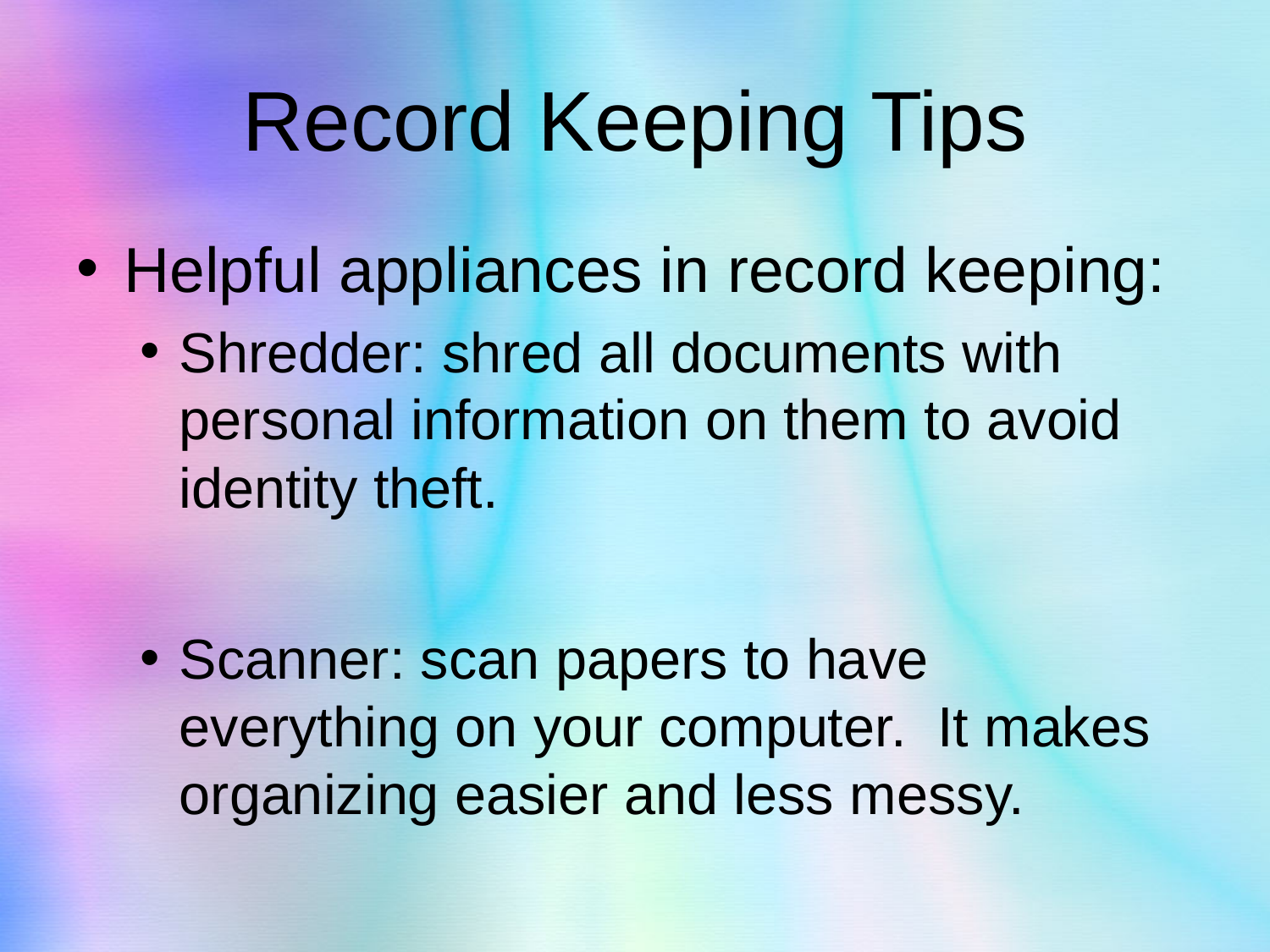

# Record Keeping Tips
Helpful appliances in record keeping:
Shredder: shred all documents with personal information on them to avoid identity theft.

Scanner: scan papers to have everything on your computer.  It makes organizing easier and less messy.